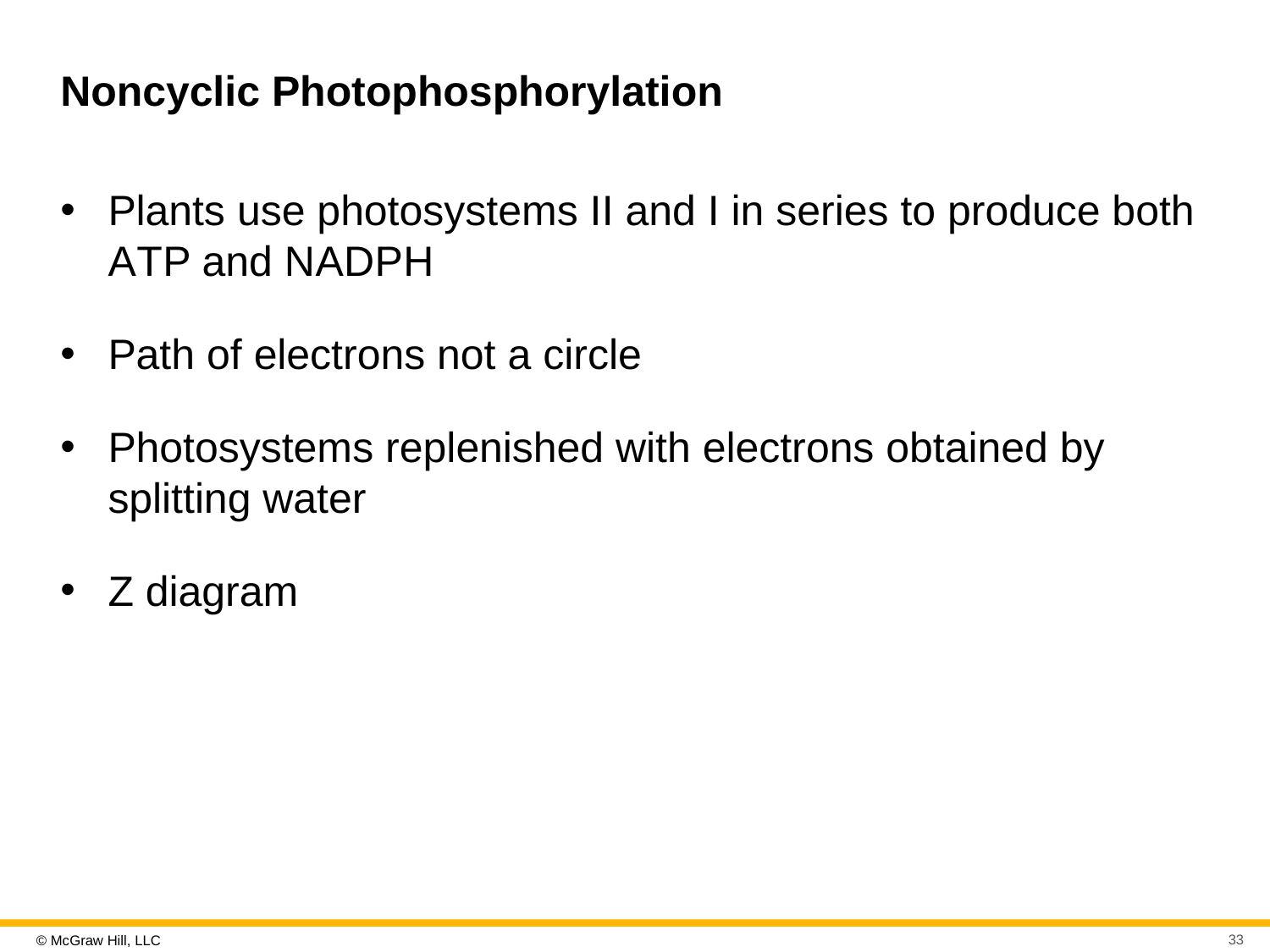

# Noncyclic Photophosphorylation
Plants use photosystems II and I in series to produce both A T P and N A D P H
Path of electrons not a circle
Photosystems replenished with electrons obtained by splitting water
Z diagram
33